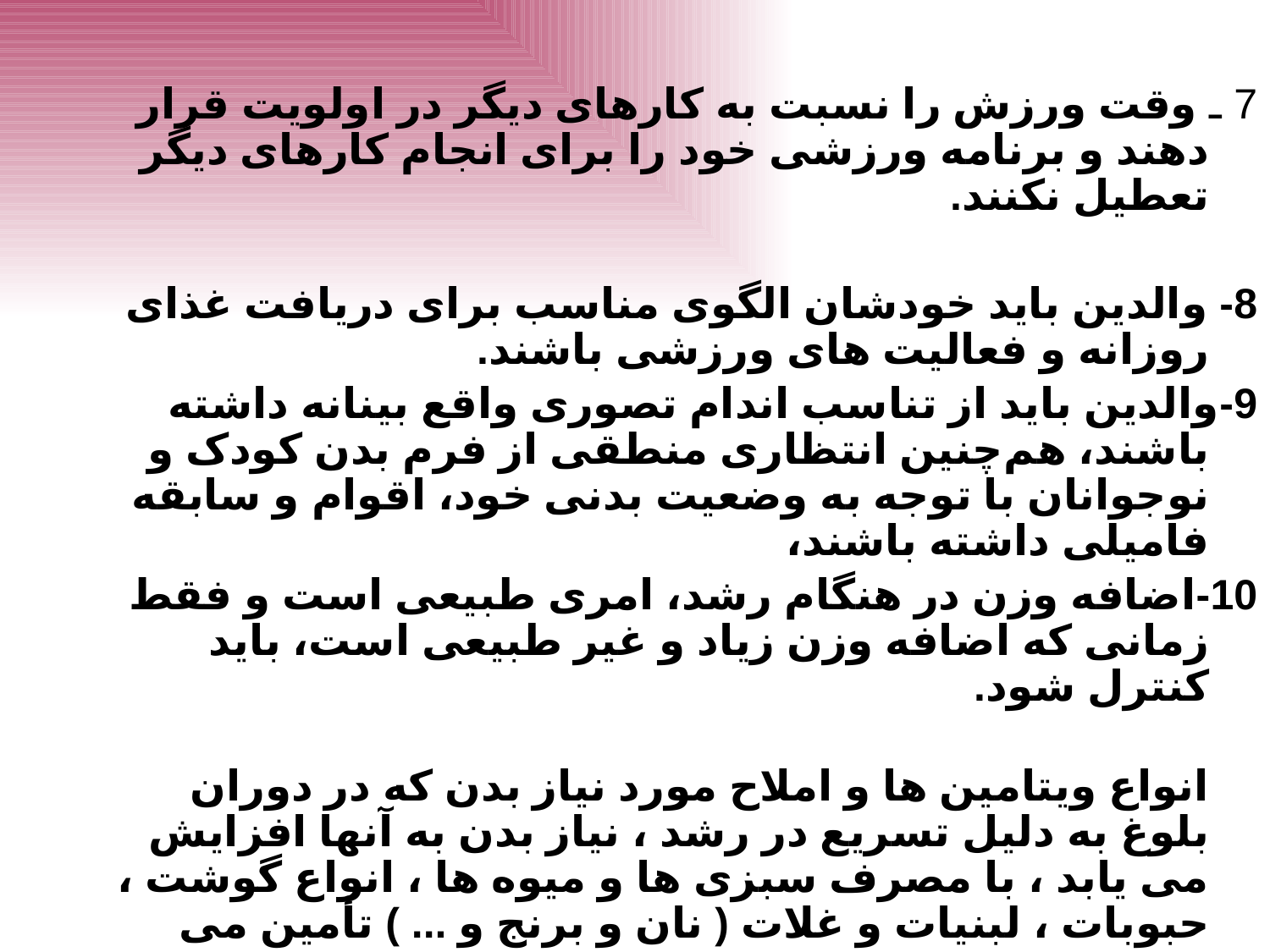

7 ـ وقت ورزش را نسبت به کارهای دیگر در اولویت قرار دهند و برنامه ورزشی خود را برای انجام کارهای دیگر تعطیل نکنند.

8- والدین باید خودشان الگوی مناسب برای دریافت غذای روزانه و فعالیت های ورزشی باشند.
9-والدین باید از تناسب اندام تصوری واقع بینانه داشته باشند، هم‌چنین انتظاری منطقی از فرم بدن کودک و نوجوانان با توجه به وضعیت بدنی خود، اقوام و سابقه فامیلی داشته باشند،
10-اضافه وزن در هنگام رشد، امری طبیعی است و فقط زمانی که اضافه وزن زیاد و غیر طبیعی است، باید کنترل شود.
انواع ویتامین ها و املاح مورد نیاز بدن که در دوران بلوغ به دلیل تسریع در رشد ، نیاز بدن به آنها افزایش می یابد ، با مصرف سبزی ها و میوه ها ، انواع گوشت ، حبوبات ،‌ لبنیات و غلات ( نان و برنج و ... ) تأمین می شوند .